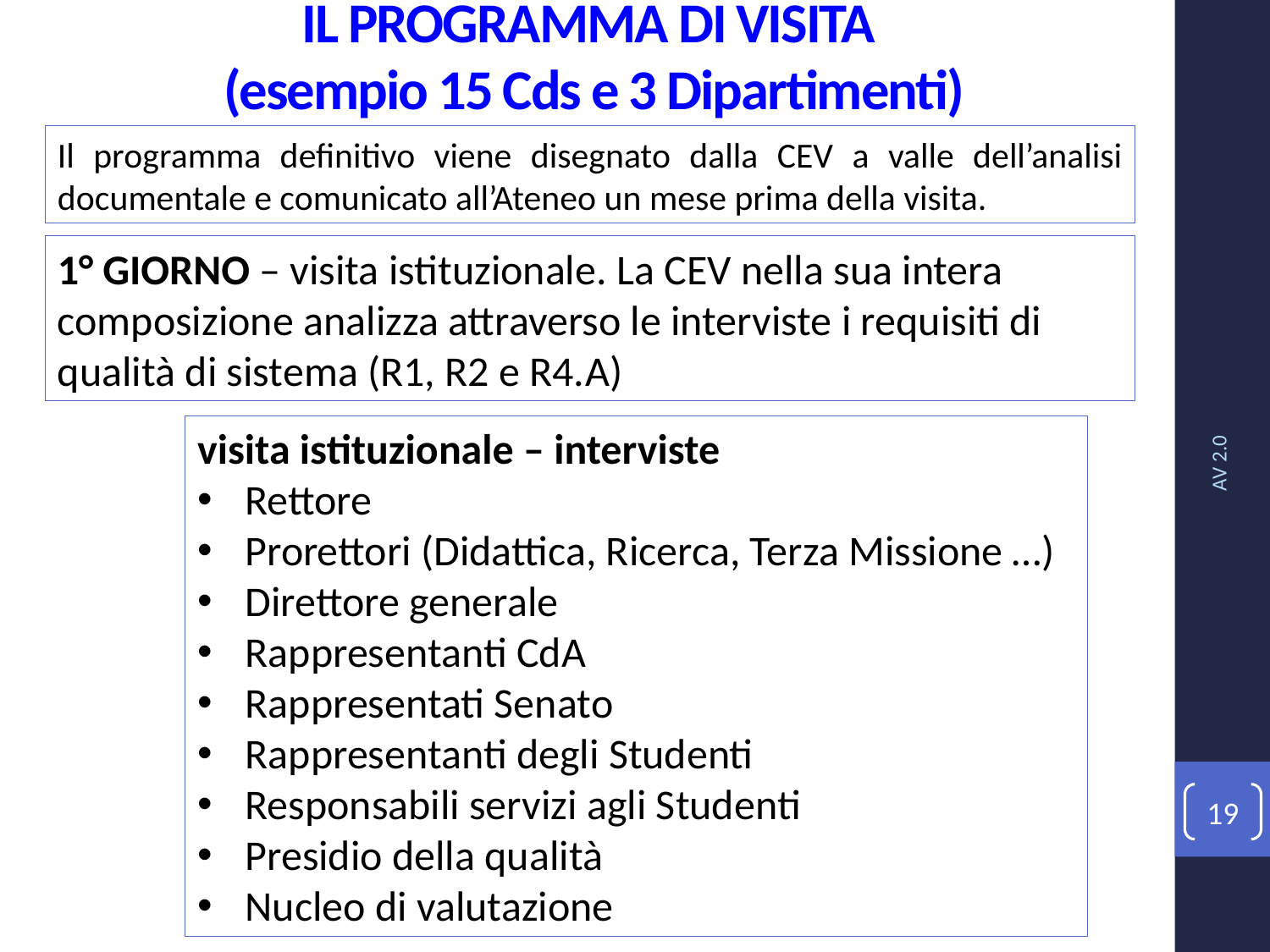

# IL PROGRAMMA DI VISITA (esempio 15 Cds e 3 Dipartimenti)
Il programma definitivo viene disegnato dalla CEV a valle dell’analisi documentale e comunicato all’Ateneo un mese prima della visita.
1° GIORNO – visita istituzionale. La CEV nella sua intera composizione analizza attraverso le interviste i requisiti di qualità di sistema (R1, R2 e R4.A)
visita istituzionale – interviste
Rettore
Prorettori (Didattica, Ricerca, Terza Missione …)
Direttore generale
Rappresentanti CdA
Rappresentati Senato
Rappresentanti degli Studenti
Responsabili servizi agli Studenti
Presidio della qualità
Nucleo di valutazione
AV 2.0
19